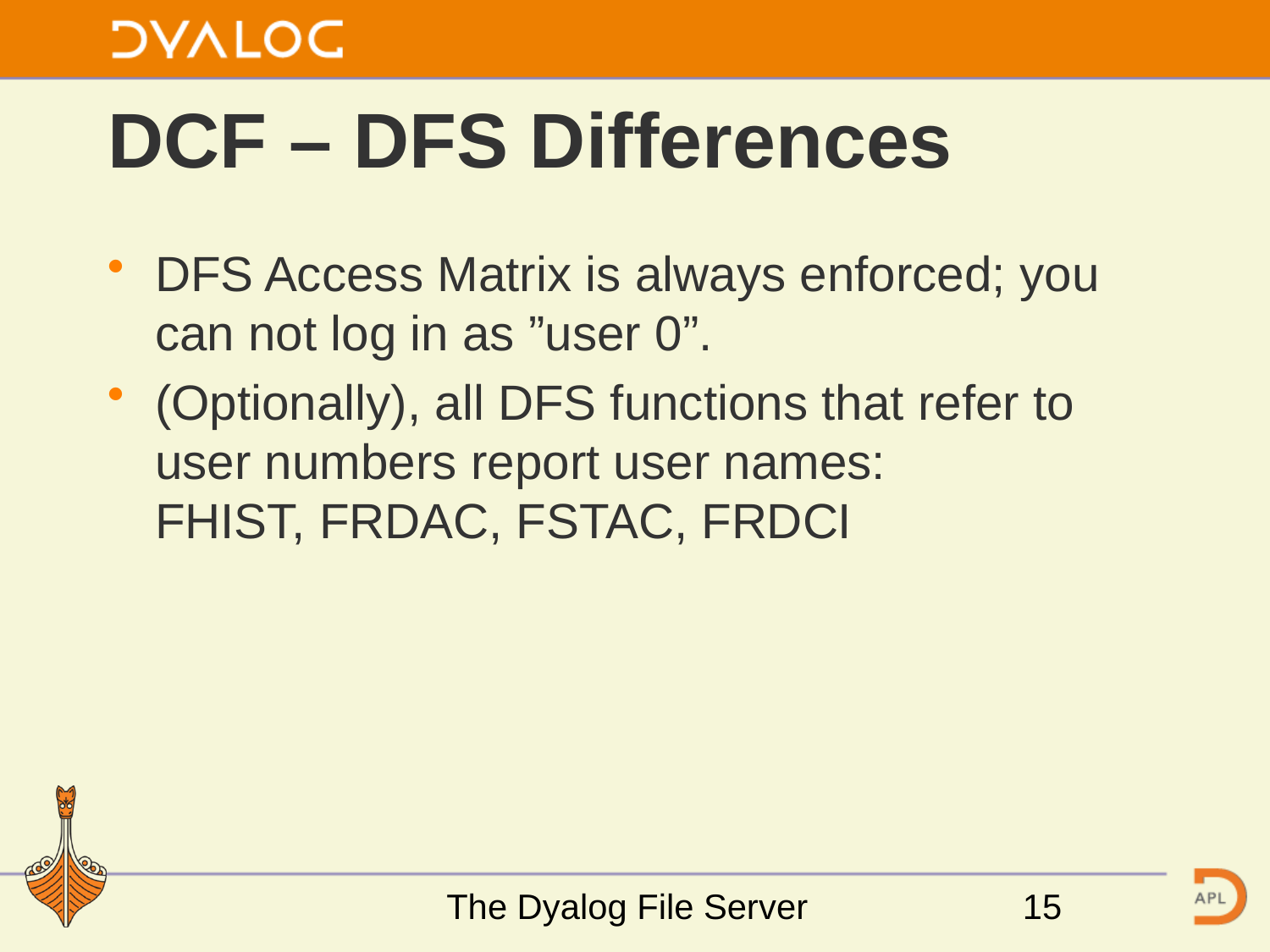

# DCF – DFS Differences
DFS Access Matrix is always enforced; you can not log in as ”user 0”.
(Optionally), all DFS functions that refer to user numbers report user names:
FHIST, FRDAC, FSTAC, FRDCI

The Dyalog File Server
15